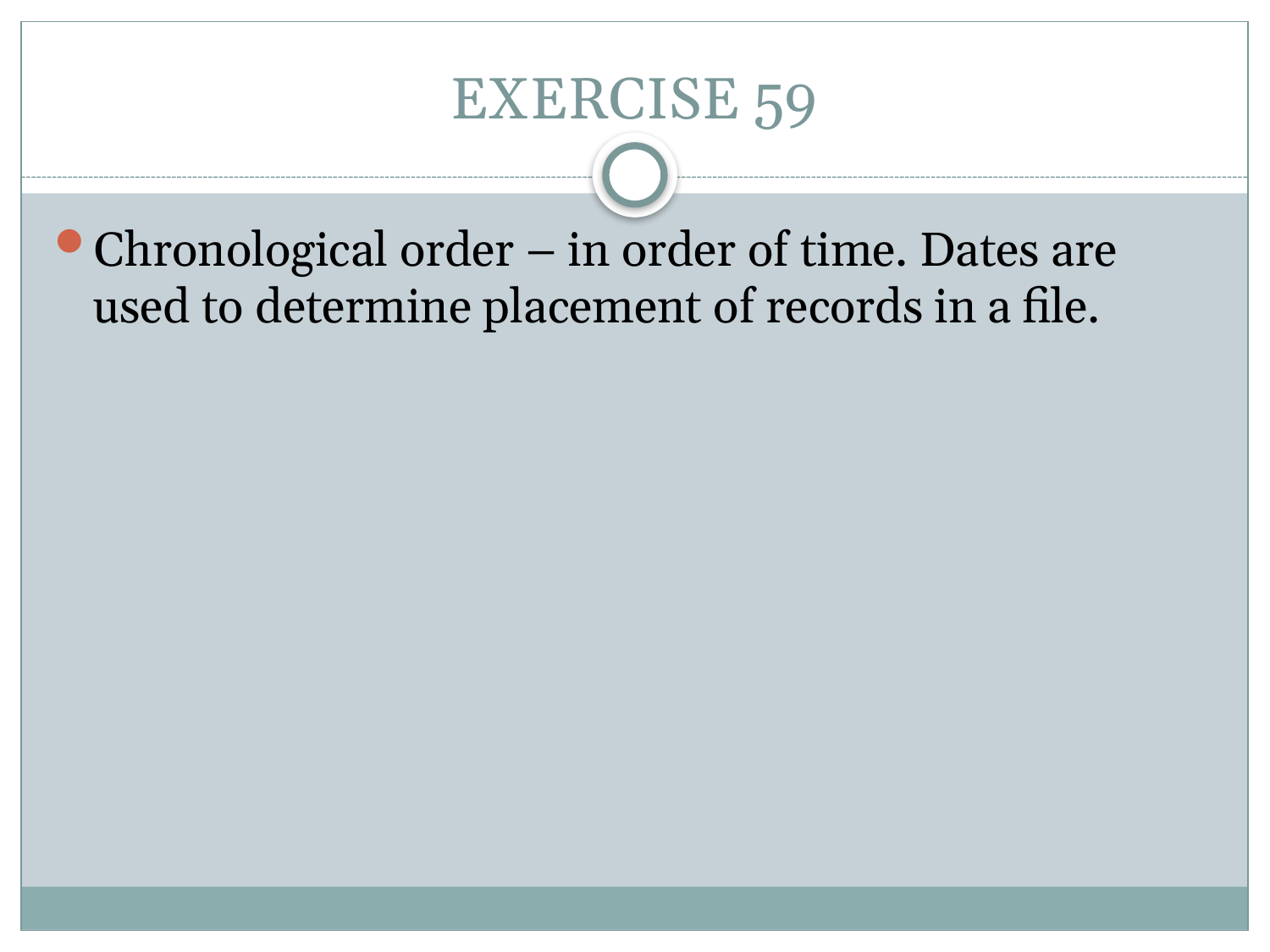

# EXERCISE 59
Chronological order – in order of time. Dates are used to determine placement of records in a file.